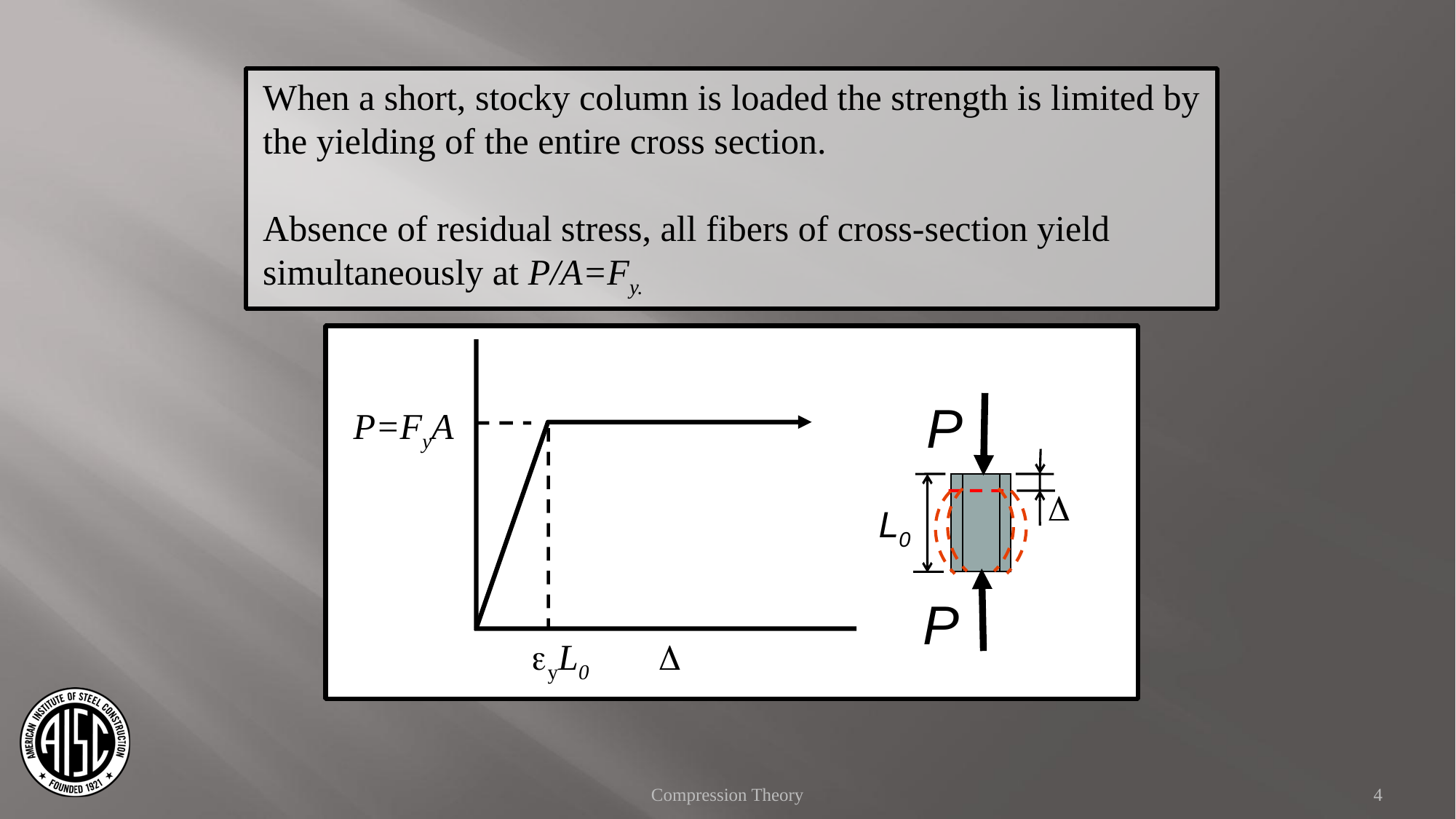

When a short, stocky column is loaded the strength is limited by the yielding of the entire cross section.

Absence of residual stress, all fibers of cross-section yield simultaneously at P/A=Fy.

P

P=FyA

Δ

L0

P

εyL0
Δ
Compression Theory
4